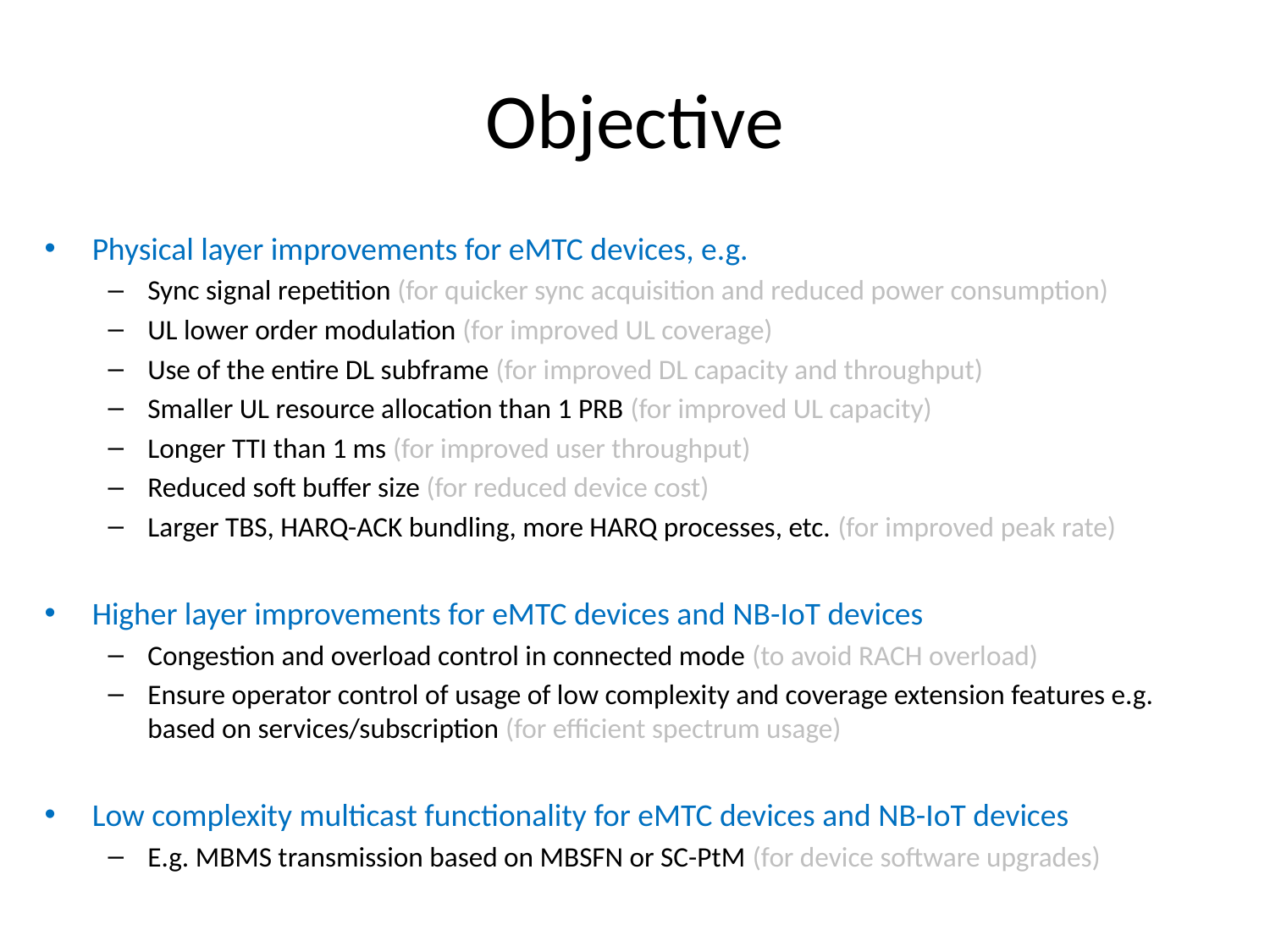

# Objective
Physical layer improvements for eMTC devices, e.g.
Sync signal repetition (for quicker sync acquisition and reduced power consumption)
UL lower order modulation (for improved UL coverage)
Use of the entire DL subframe (for improved DL capacity and throughput)
Smaller UL resource allocation than 1 PRB (for improved UL capacity)
Longer TTI than 1 ms (for improved user throughput)
Reduced soft buffer size (for reduced device cost)
Larger TBS, HARQ-ACK bundling, more HARQ processes, etc. (for improved peak rate)

Higher layer improvements for eMTC devices and NB-IoT devices
Congestion and overload control in connected mode (to avoid RACH overload)
Ensure operator control of usage of low complexity and coverage extension features e.g. based on services/subscription (for efficient spectrum usage)

Low complexity multicast functionality for eMTC devices and NB-IoT devices
E.g. MBMS transmission based on MBSFN or SC-PtM (for device software upgrades)